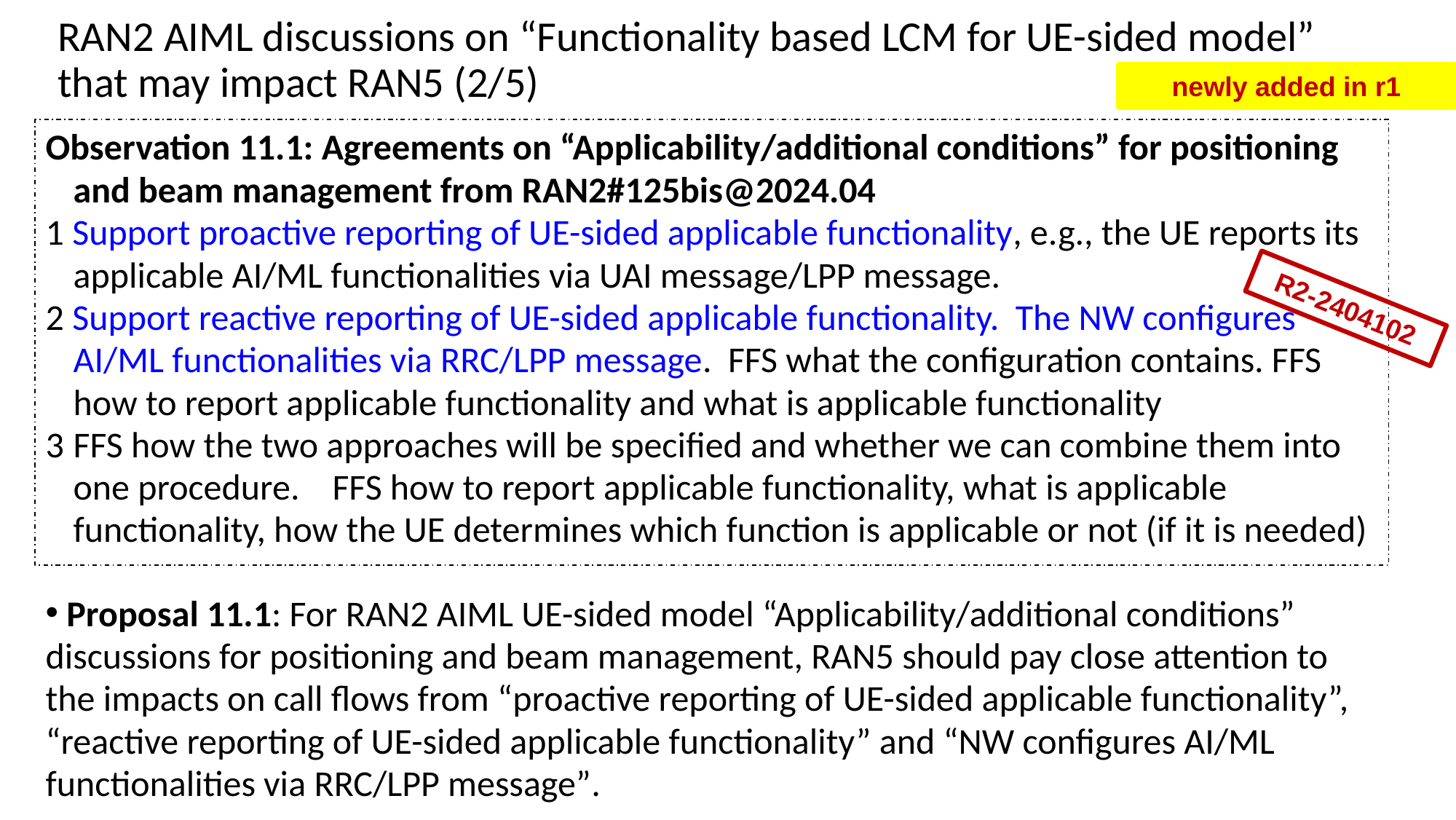

# RAN2 AIML discussions on “Functionality based LCM for UE-sided model”  that may impact RAN5 (2/5)
newly added in r1
Observation 11.1: Agreements on “Applicability/additional conditions” for positioning and beam management from RAN2#125bis@2024.04
1 Support proactive reporting of UE-sided applicable functionality, e.g., the UE reports its applicable AI/ML functionalities via UAI message/LPP message.
2 Support reactive reporting of UE-sided applicable functionality.  The NW configures AI/ML functionalities via RRC/LPP message.  FFS what the configuration contains. FFS how to report applicable functionality and what is applicable functionality
3	FFS how the two approaches will be specified and whether we can combine them into one procedure.    FFS how to report applicable functionality, what is applicable functionality, how the UE determines which function is applicable or not (if it is needed)
R2-2404102
 Proposal 11.1: For RAN2 AIML UE-sided model “Applicability/additional conditions” discussions for positioning and beam management, RAN5 should pay close attention to the impacts on call flows from “proactive reporting of UE-sided applicable functionality”, “reactive reporting of UE-sided applicable functionality” and “NW configures AI/ML functionalities via RRC/LPP message”.